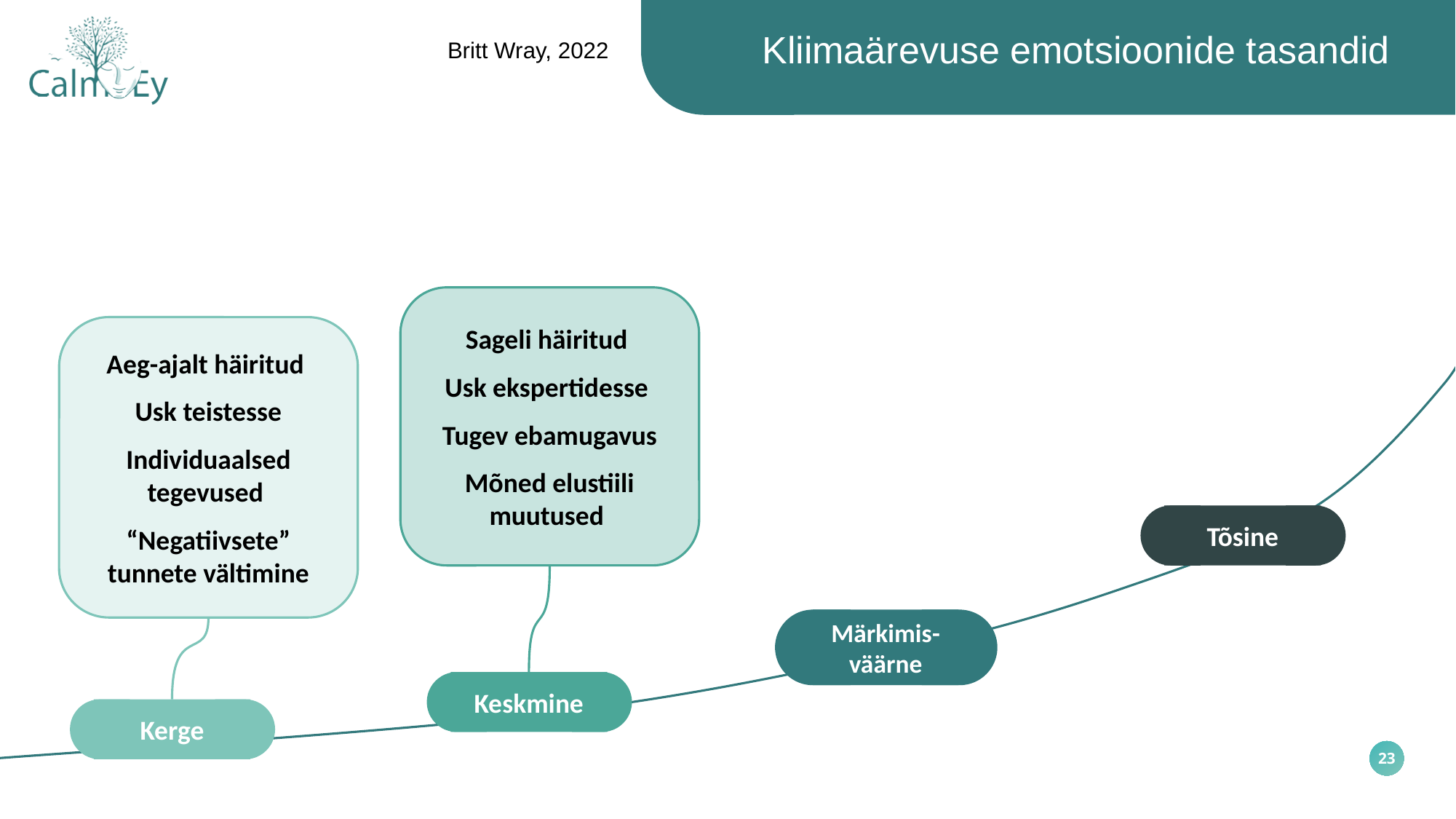

Kliimaärevuse emotsioonide tasandid
Britt Wray, 2022
Sageli häiritud
Usk ekspertidesse
Tugev ebamugavus
Mõned elustiili muutused
Aeg-ajalt häiritud
Usk teistesse
Individuaalsed tegevused
“Negatiivsete” tunnete vältimine

Tõsine

Märkimis-
väärne

Keskmine

Kerge